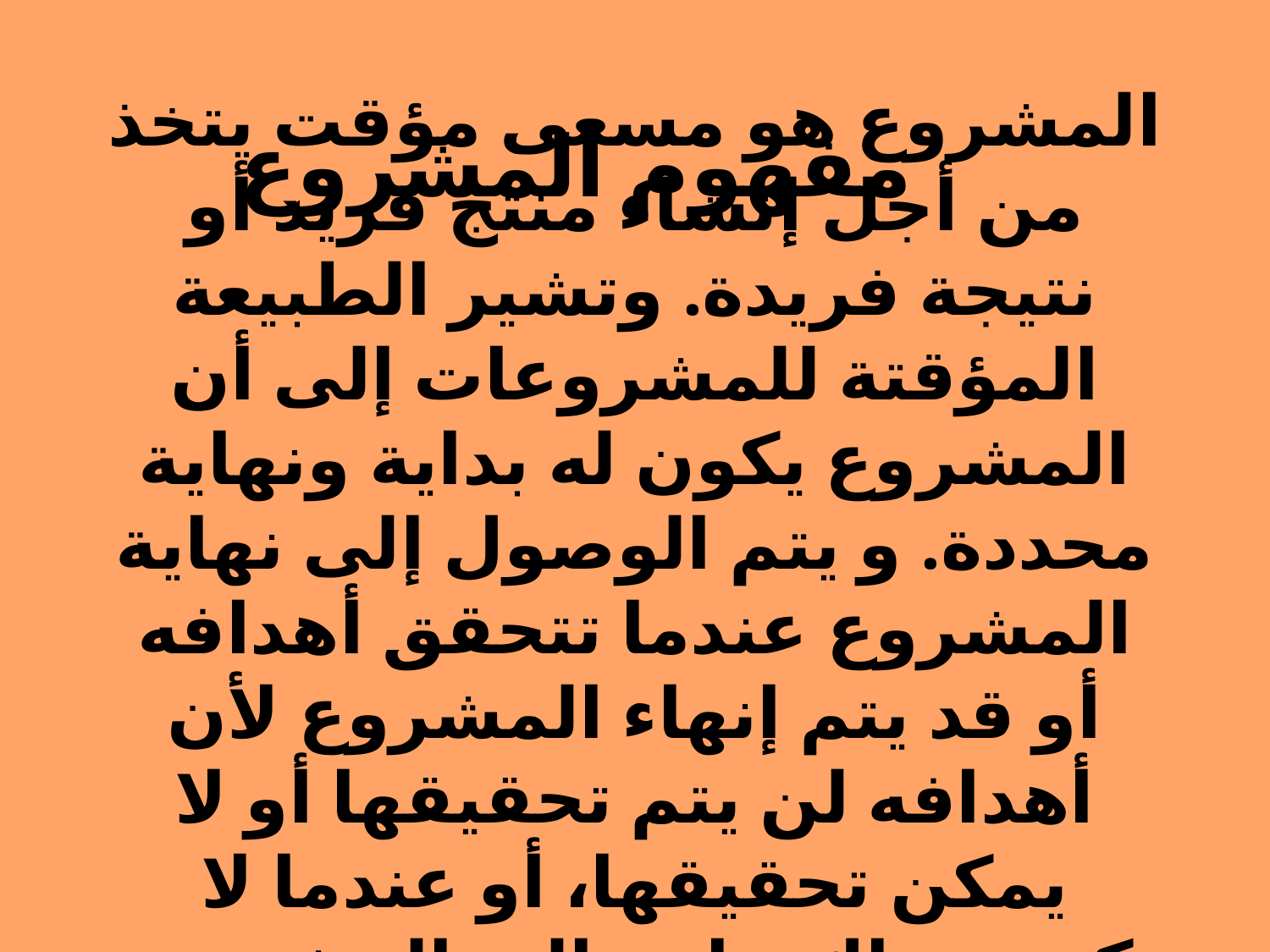

مفهوم المشروع
# المشروع هو مسعى مؤقت يتخذ من أجل إنشاء منتج فريد أو نتيجة فريدة. وتشير الطبيعة المؤقتة للمشروعات إلى أن المشروع يكون له بداية ونهاية محددة. و يتم الوصول إلى نهاية المشروع عندما تتحقق أهدافه أو قد يتم إنهاء المشروع لأن أهدافه لن يتم تحقيقها أو لا يمكن تحقيقها، أو عندما لا تكون هناك حاجة إلى المشروع .